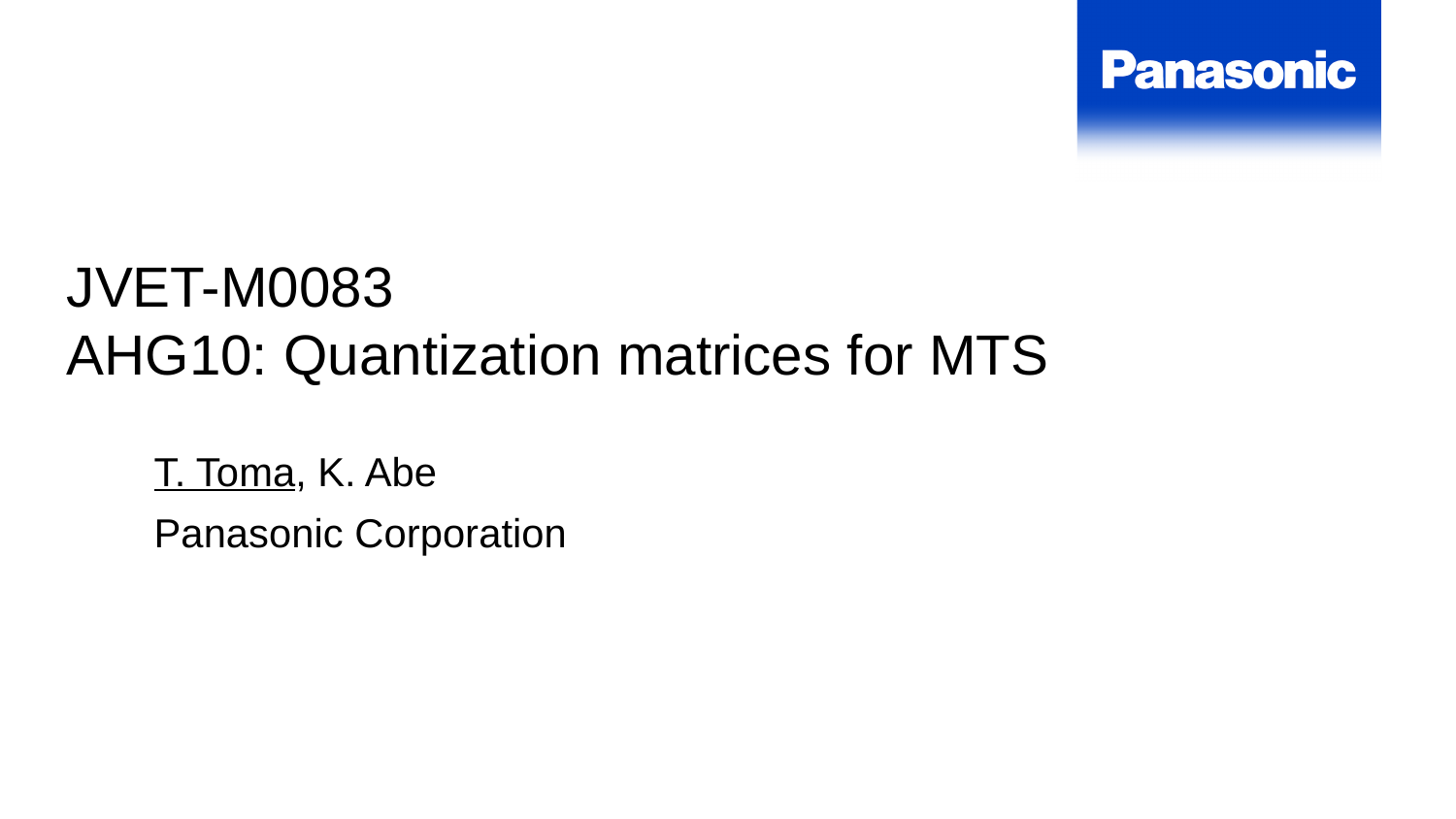

JVET-M0083
AHG10: Quantization matrices for MTS
T. Toma, K. Abe
Panasonic Corporation